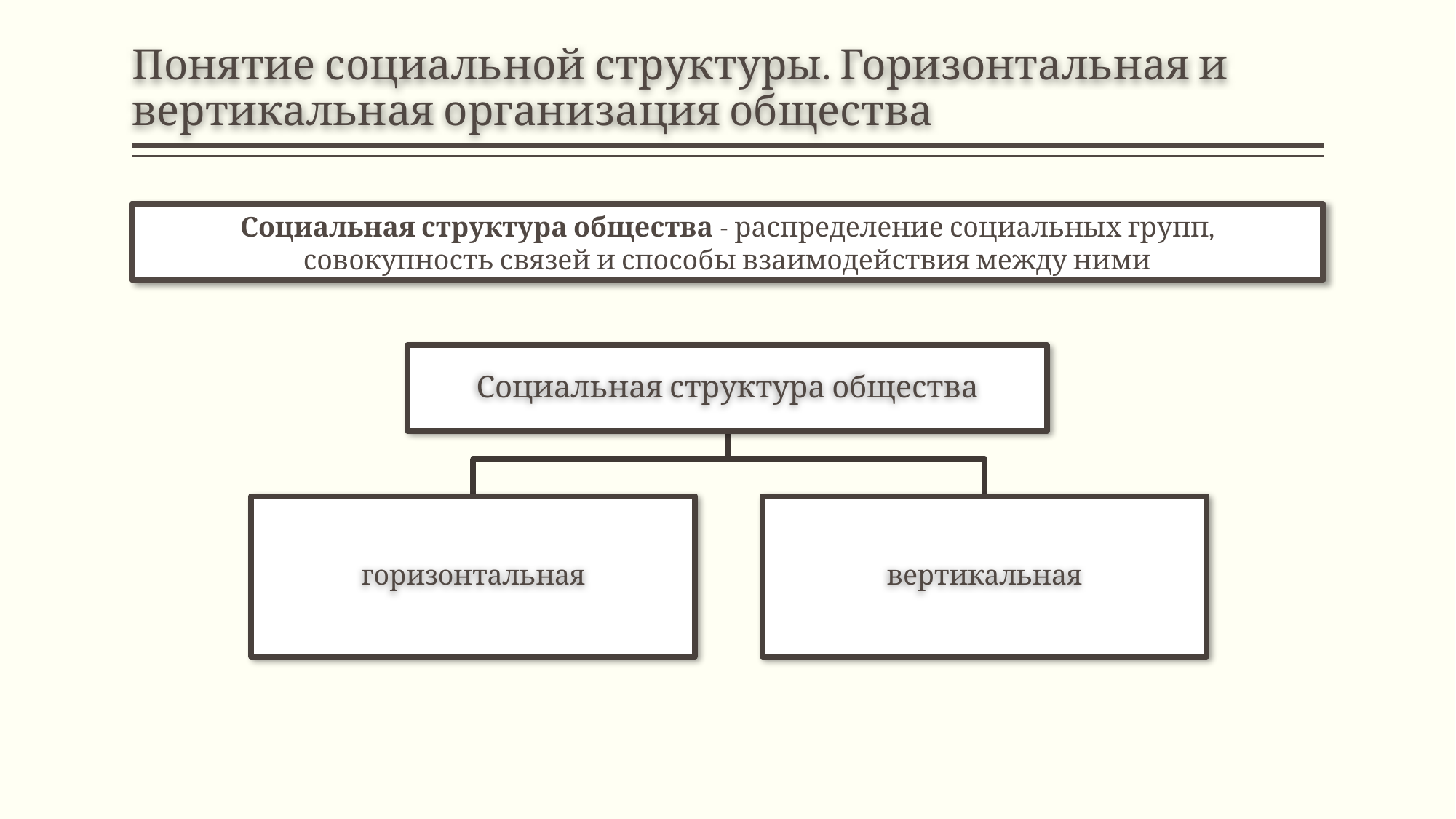

# Понятие социальной структуры. Горизонтальная и вертикальная организация общества
Социальная структура общества - распределение социальных групп, совокупность связей и способы взаимодействия между ними

Социальная структура общества

горизонтальная

вертикальная